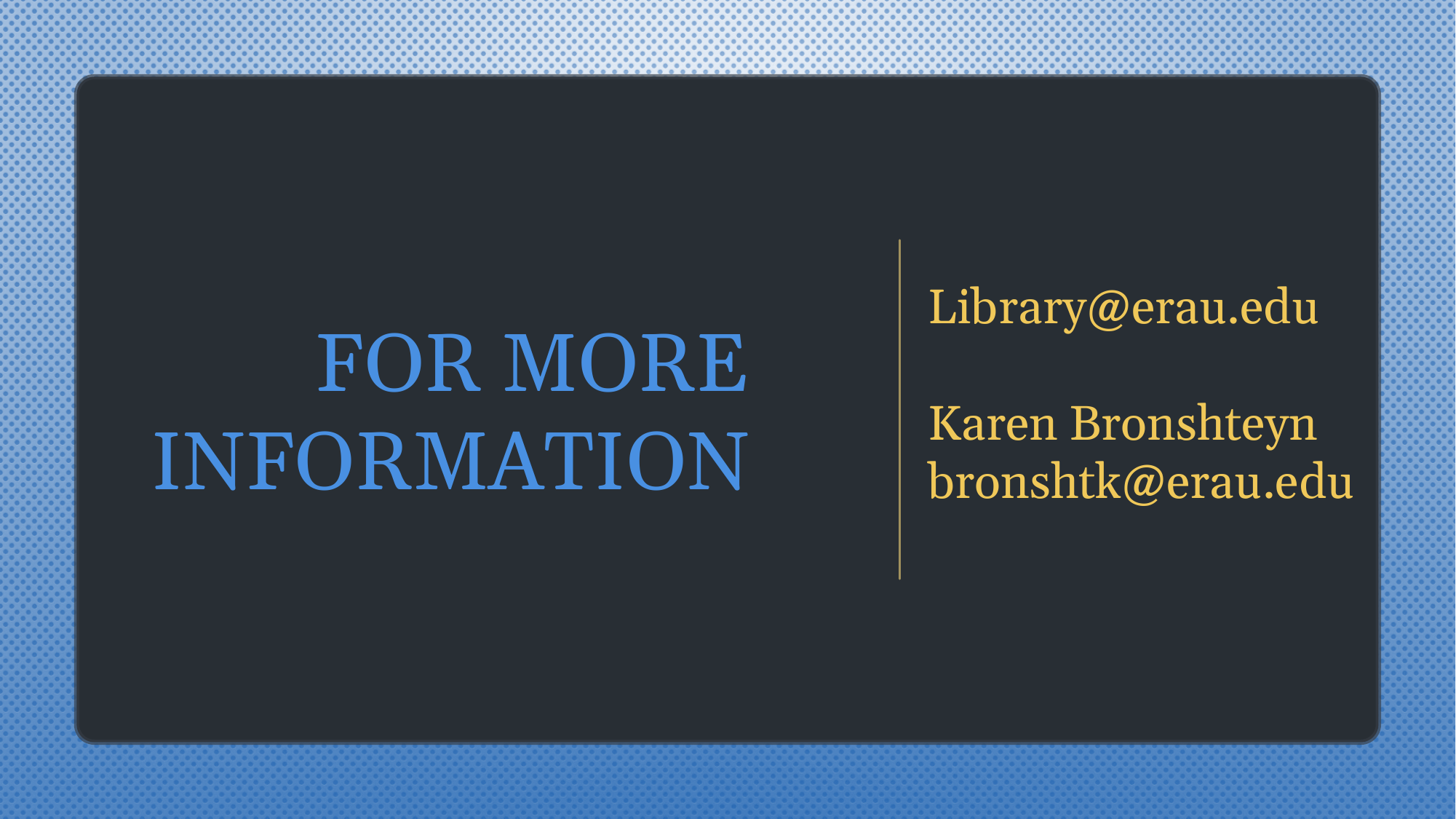

# For More Information
Library@erau.edu

Karen Bronshteyn
bronshtk@erau.edu